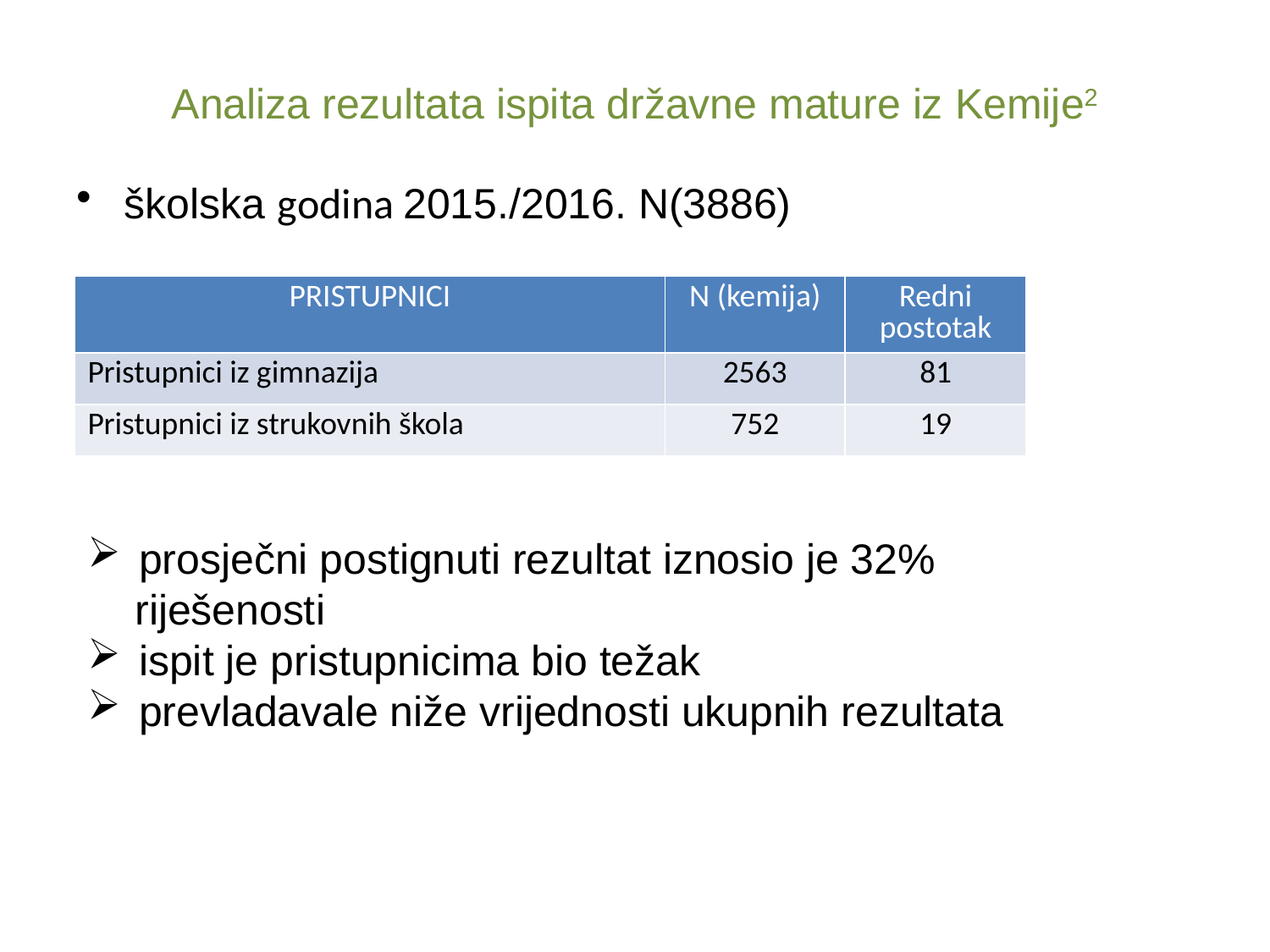

# Analiza rezultata ispita državne mature iz Kemije2
školska godina 2015./2016. N(3886)

| PRISTUPNICI | N (kemija) | Redni postotak |
| --- | --- | --- |
| Pristupnici iz gimnazija | 2563 | 81 |
| Pristupnici iz strukovnih škola | 752 | 19 |
 prosječni postignuti rezultat iznosio je 32%
    riješenosti
 ispit je pristupnicima bio težak
 prevladavale niže vrijednosti ukupnih rezultata